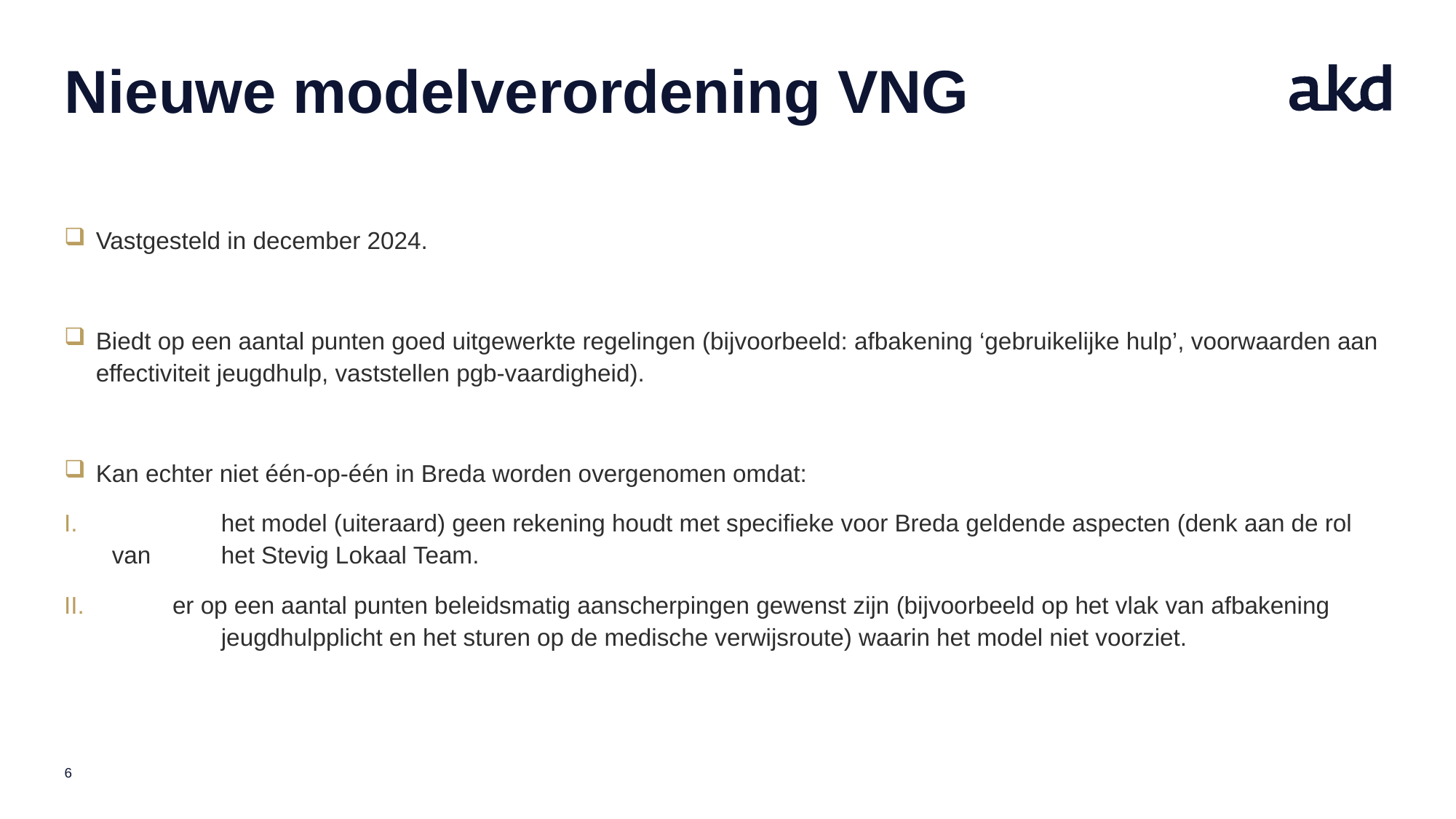

# Nieuwe modelverordening VNG

Vastgesteld in december 2024.

Biedt op een aantal punten goed uitgewerkte regelingen (bijvoorbeeld: afbakening ‘gebruikelijke hulp’, voorwaarden aan effectiviteit jeugdhulp, vaststellen pgb-vaardigheid).

Kan echter niet één-op-één in Breda worden overgenomen omdat:
	het model (uiteraard) geen rekening houdt met specifieke voor Breda geldende aspecten (denk aan de rol van 	het Stevig Lokaal Team.
         er op een aantal punten beleidsmatig aanscherpingen gewenst zijn (bijvoorbeeld op het vlak van afbakening 	jeugdhulpplicht en het sturen op de medische verwijsroute) waarin het model niet voorziet.
6